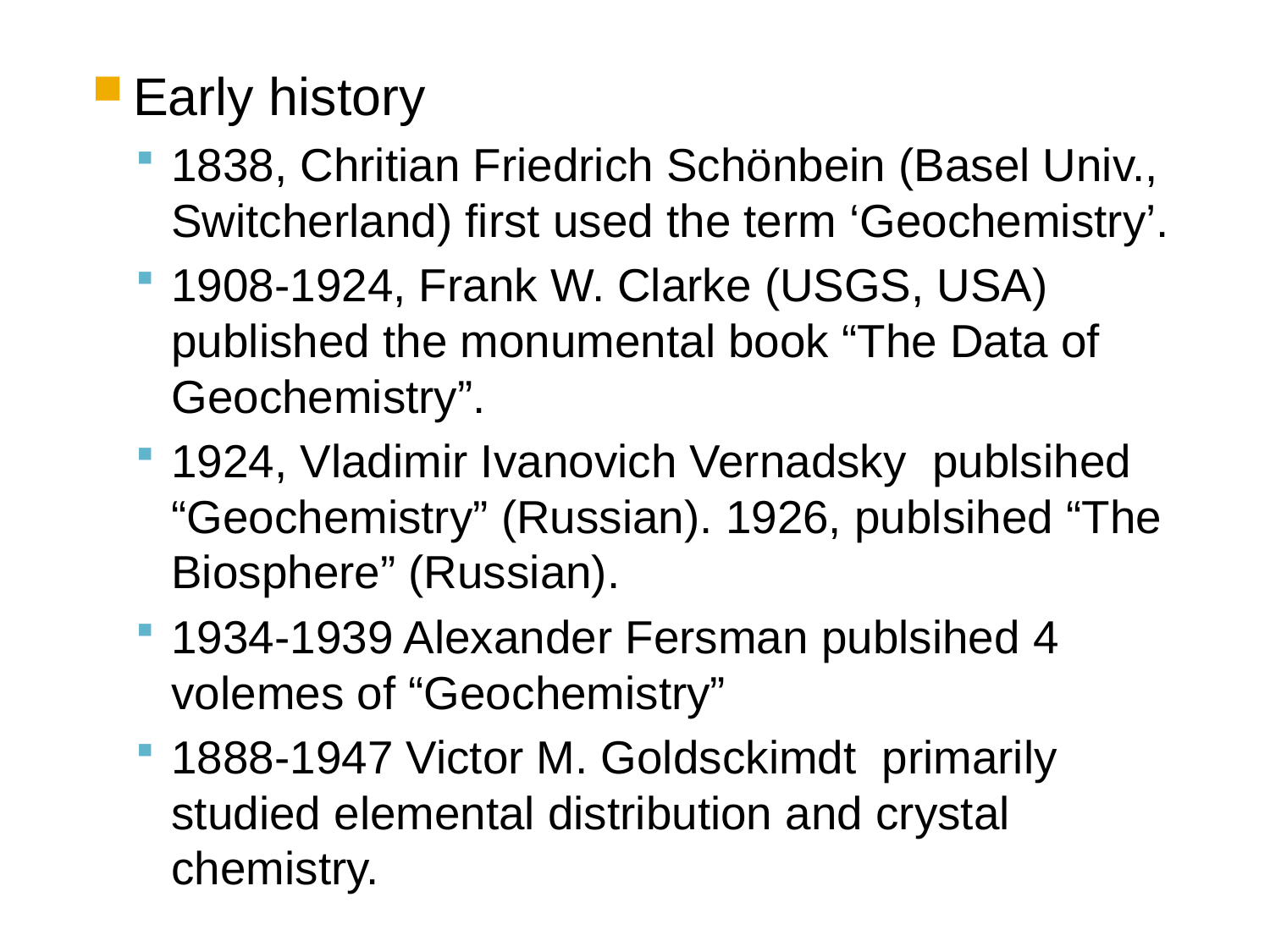

Early history
1838, Chritian Friedrich Schönbein (Basel Univ., Switcherland) first used the term ‘Geochemistry’.
1908-1924, Frank W. Clarke (USGS, USA) published the monumental book “The Data of Geochemistry”.
1924, Vladimir Ivanovich Vernadsky  publsihed “Geochemistry” (Russian). 1926, publsihed “The Biosphere” (Russian).
1934-1939 Alexander Fersman publsihed 4 volemes of “Geochemistry”
1888-1947 Victor M. Goldsckimdt  primarily studied elemental distribution and crystal chemistry.